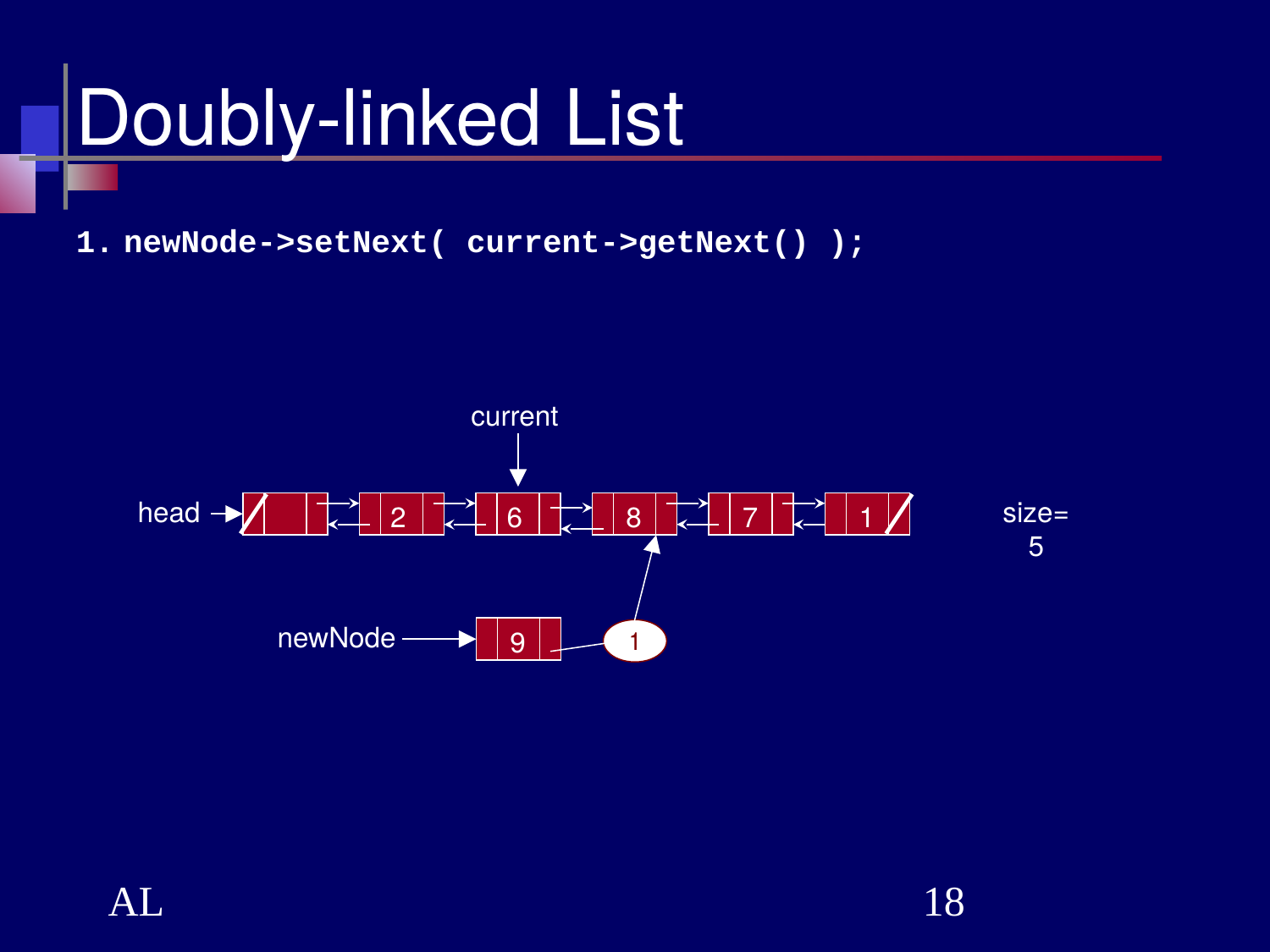

# Doubly-linked List
newNode->setNext( current->getNext() );

current
head
size=5

1

2

6

8

7

newNode

9

1
AL
18